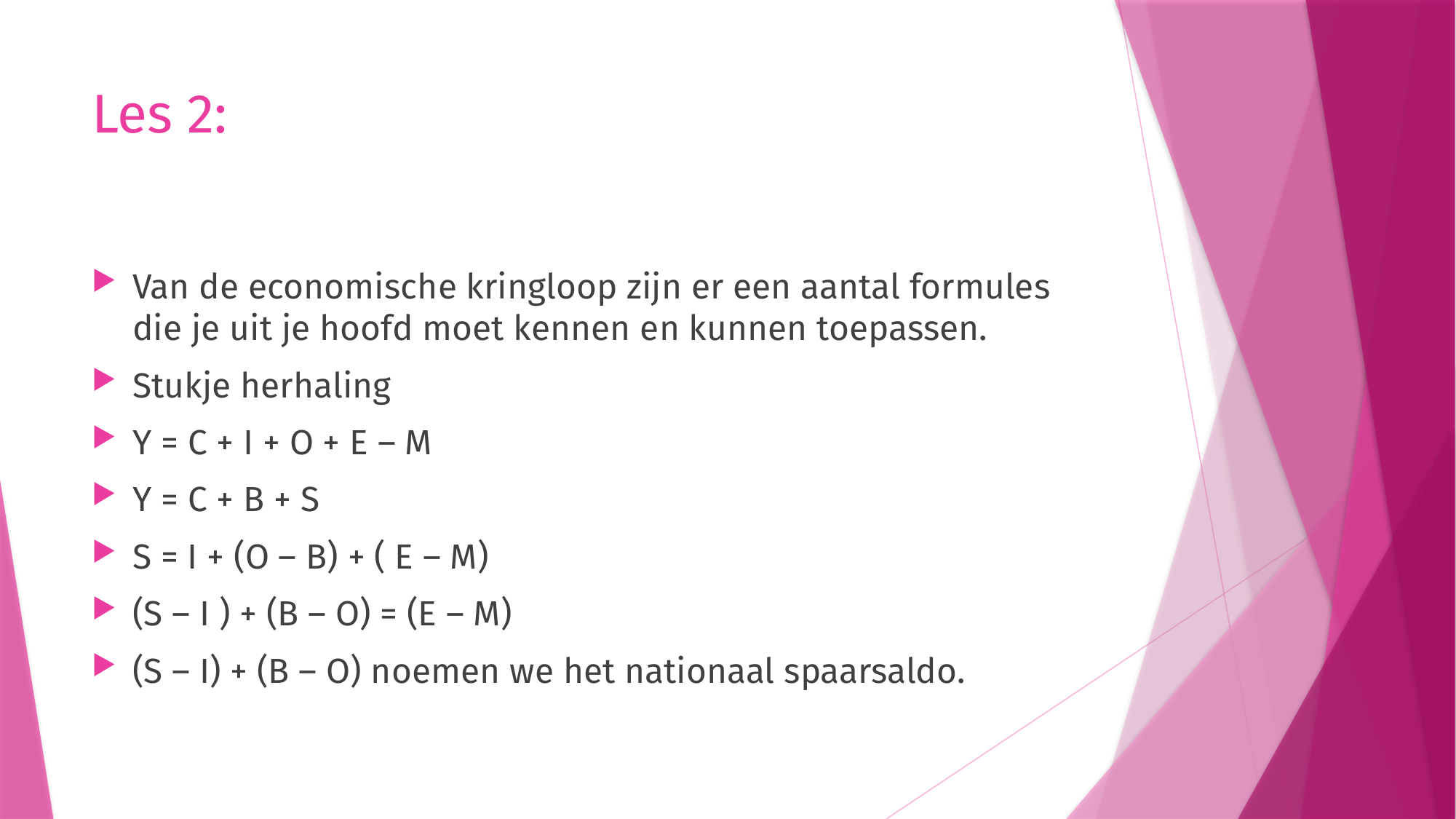

# Les 2:
Van de economische kringloop zijn er een aantal formules die je uit je hoofd moet kennen en kunnen toepassen.
Stukje herhaling
Y = C + I + O + E – M
Y = C + B + S
S = I + (O – B) + ( E – M)
(S – I ) + (B – O) = (E – M)
(S – I) + (B – O) noemen we het nationaal spaarsaldo.